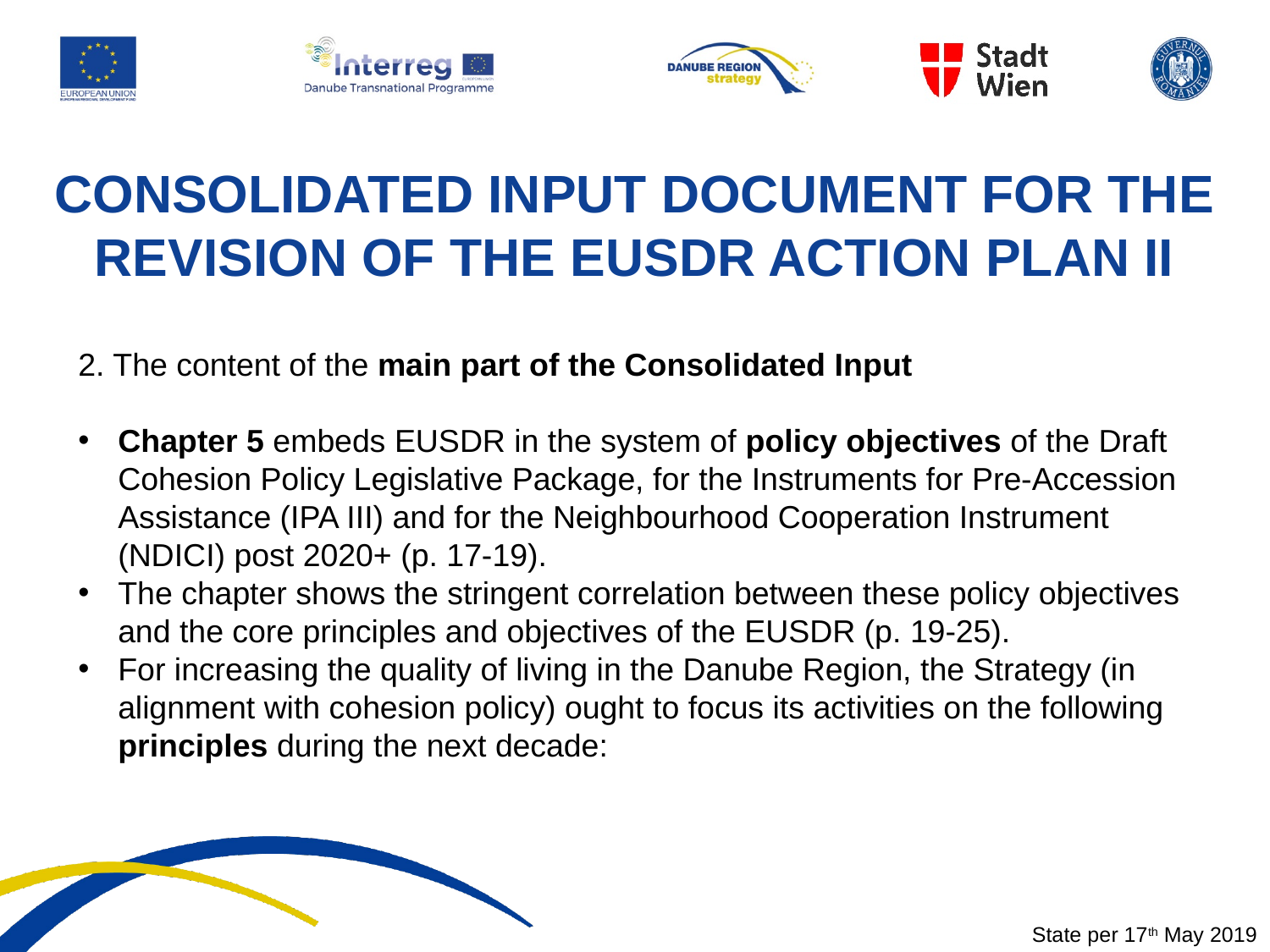

CONSOLIDATED INPUT DOCUMENT FOR THE REVISION OF THE EUSDR ACTION PLAN II
2. The content of the main part of the Consolidated Input

Chapter 5 embeds EUSDR in the system of policy objectives of the Draft Cohesion Policy Legislative Package, for the Instruments for Pre-Accession Assistance (IPA III) and for the Neighbourhood Cooperation Instrument (NDICI) post 2020+ (p. 17-19).
The chapter shows the stringent correlation between these policy objectives and the core principles and objectives of the EUSDR (p. 19-25).
For increasing the quality of living in the Danube Region, the Strategy (in alignment with cohesion policy) ought to focus its activities on the following principles during the next decade:

State per 17th May 2019